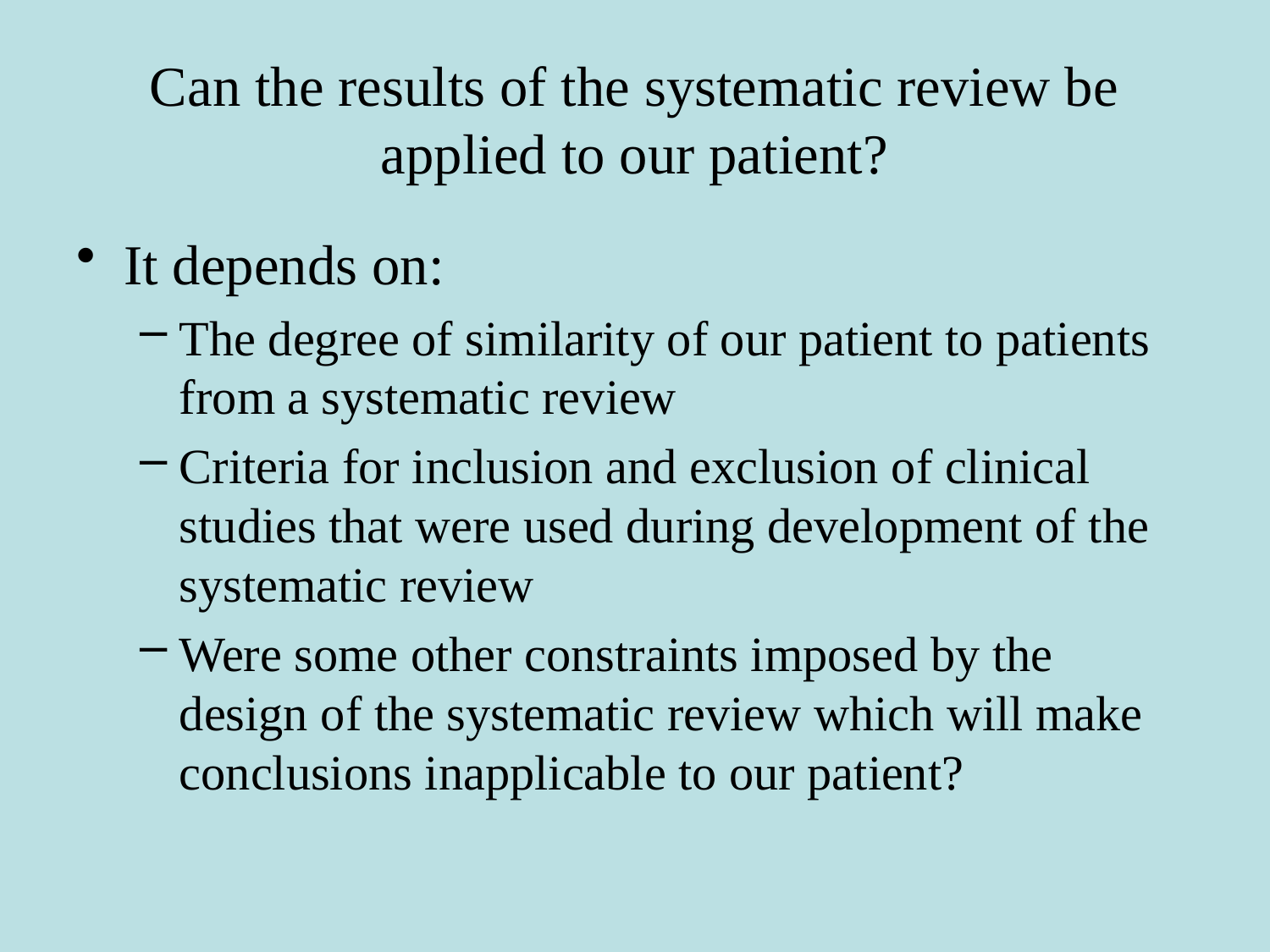

# Can the results of the systematic review be applied to our patient?
It depends on:
The degree of similarity of our patient to patients from a systematic review
Criteria for inclusion and exclusion of clinical studies that were used during development of the systematic review
Were some other constraints imposed by the design of the systematic review which will make conclusions inapplicable to our patient?